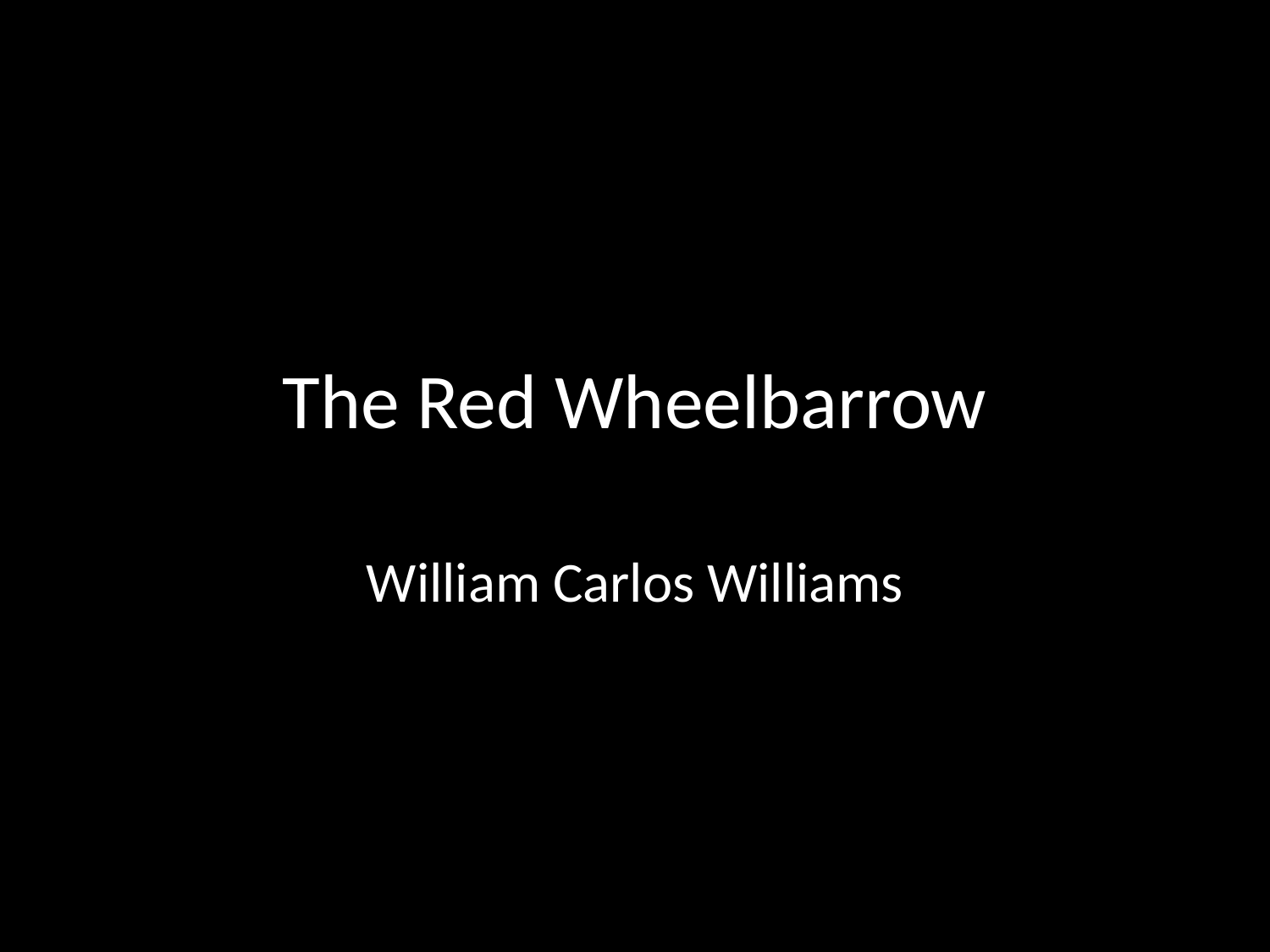

# The Red Wheelbarrow
William Carlos Williams